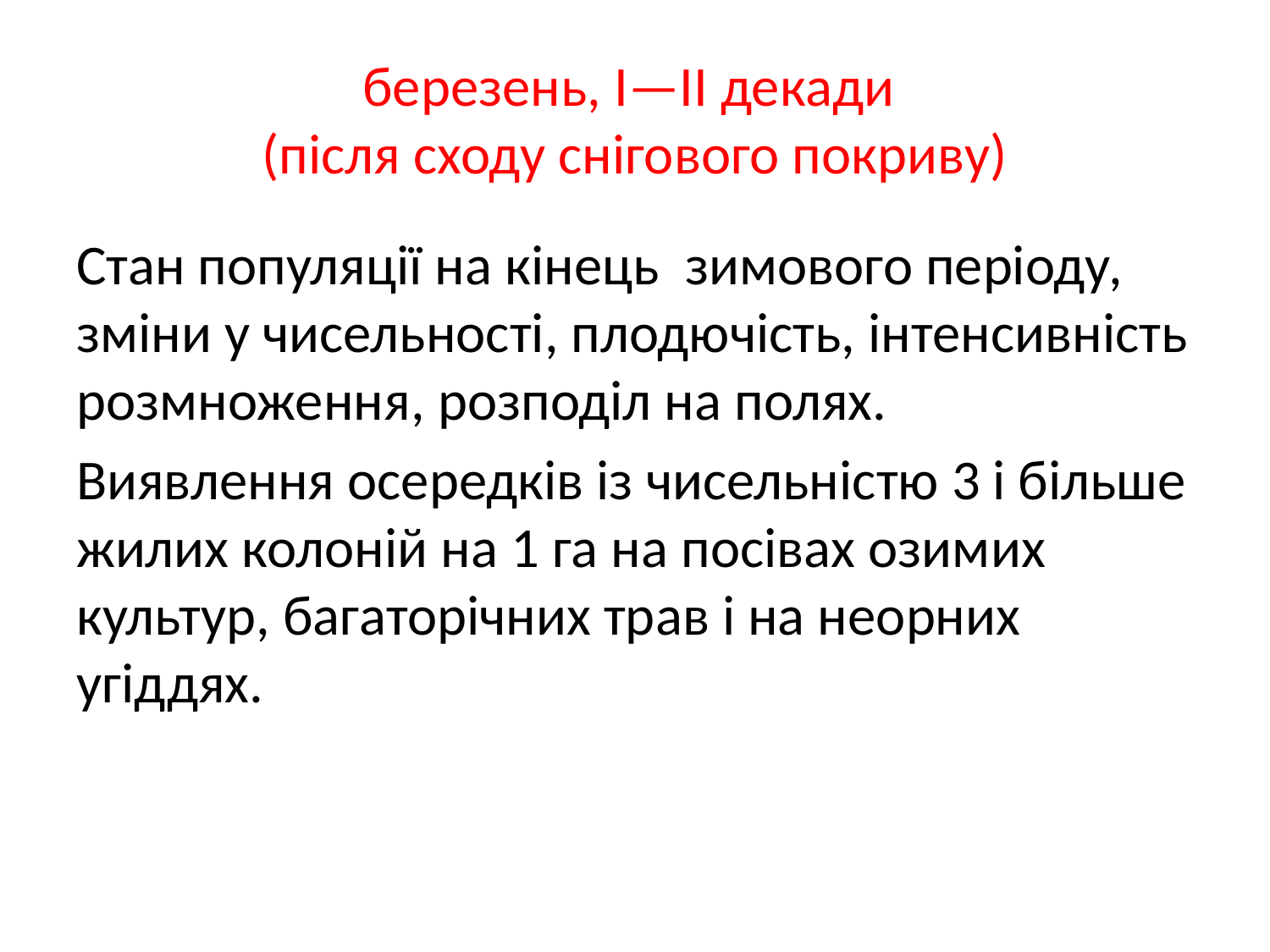

# березень, І—II декади (після сходу снігового покриву)
Стан популяції на кінець  зимового періоду, зміни у чисельності, плодючість, інтенсивність розмноження, розподіл на полях.
Виявлення осередків із чисельністю 3 і більше жилих колоній на 1 га на посівах озимих культур, багаторічних трав і на неорних угіддях.